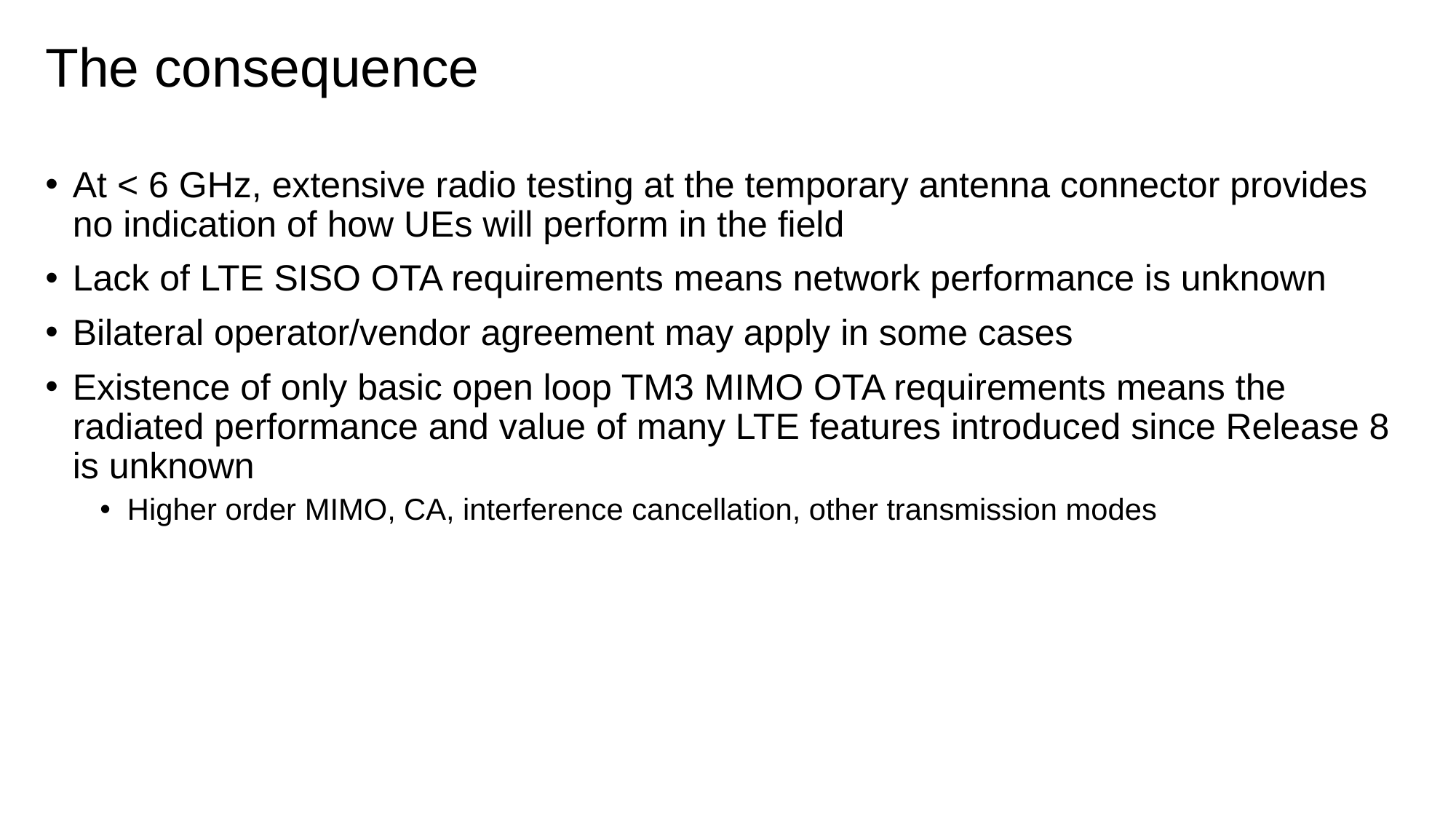

# The consequence
At < 6 GHz, extensive radio testing at the temporary antenna connector provides no indication of how UEs will perform in the field
Lack of LTE SISO OTA requirements means network performance is unknown
Bilateral operator/vendor agreement may apply in some cases
Existence of only basic open loop TM3 MIMO OTA requirements means the radiated performance and value of many LTE features introduced since Release 8 is unknown
Higher order MIMO, CA, interference cancellation, other transmission modes